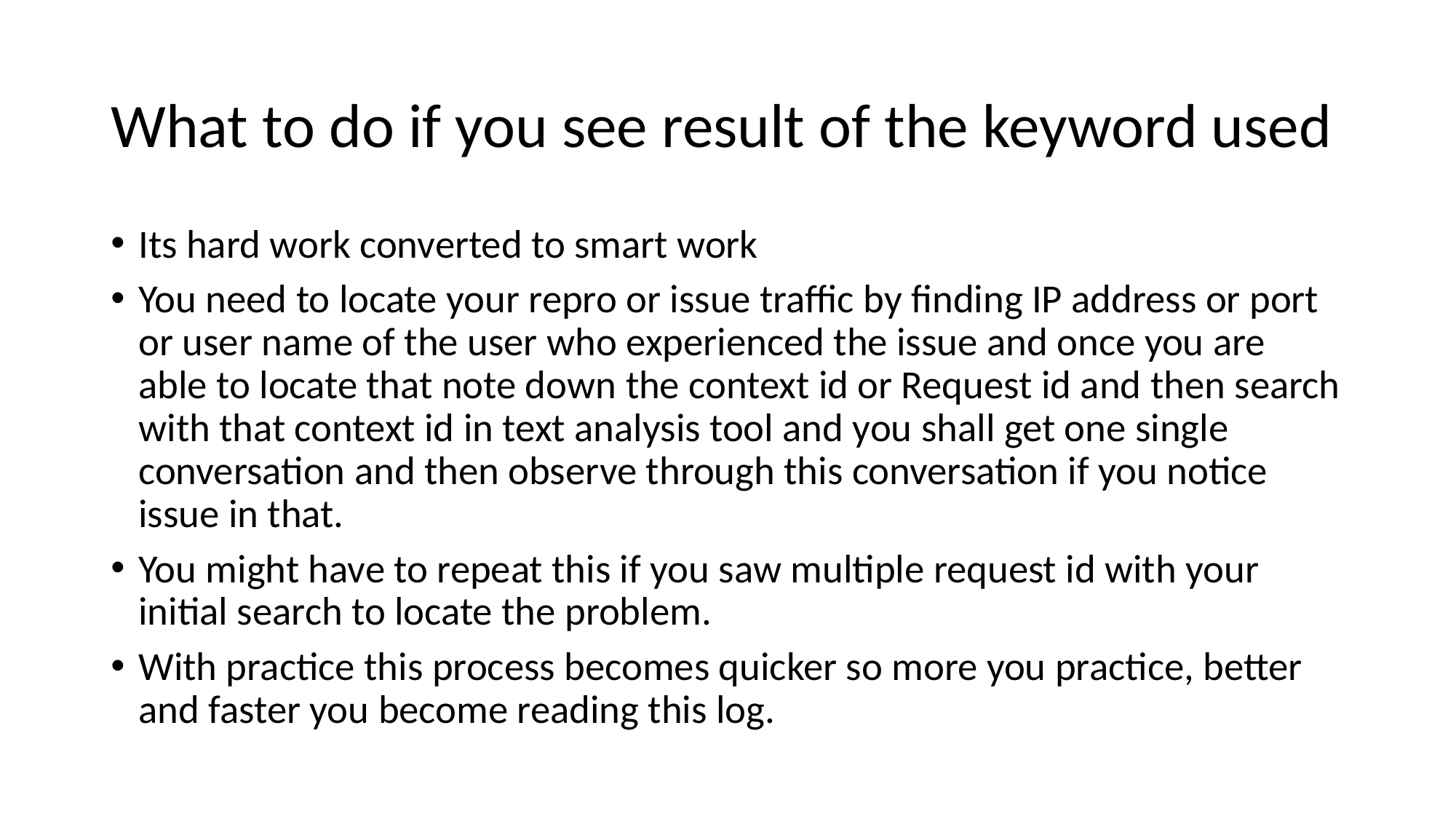

# What to do if you see result of the keyword used
Its hard work converted to smart work
You need to locate your repro or issue traffic by finding IP address or port or user name of the user who experienced the issue and once you are able to locate that note down the context id or Request id and then search with that context id in text analysis tool and you shall get one single conversation and then observe through this conversation if you notice issue in that.
You might have to repeat this if you saw multiple request id with your initial search to locate the problem.
With practice this process becomes quicker so more you practice, better and faster you become reading this log.